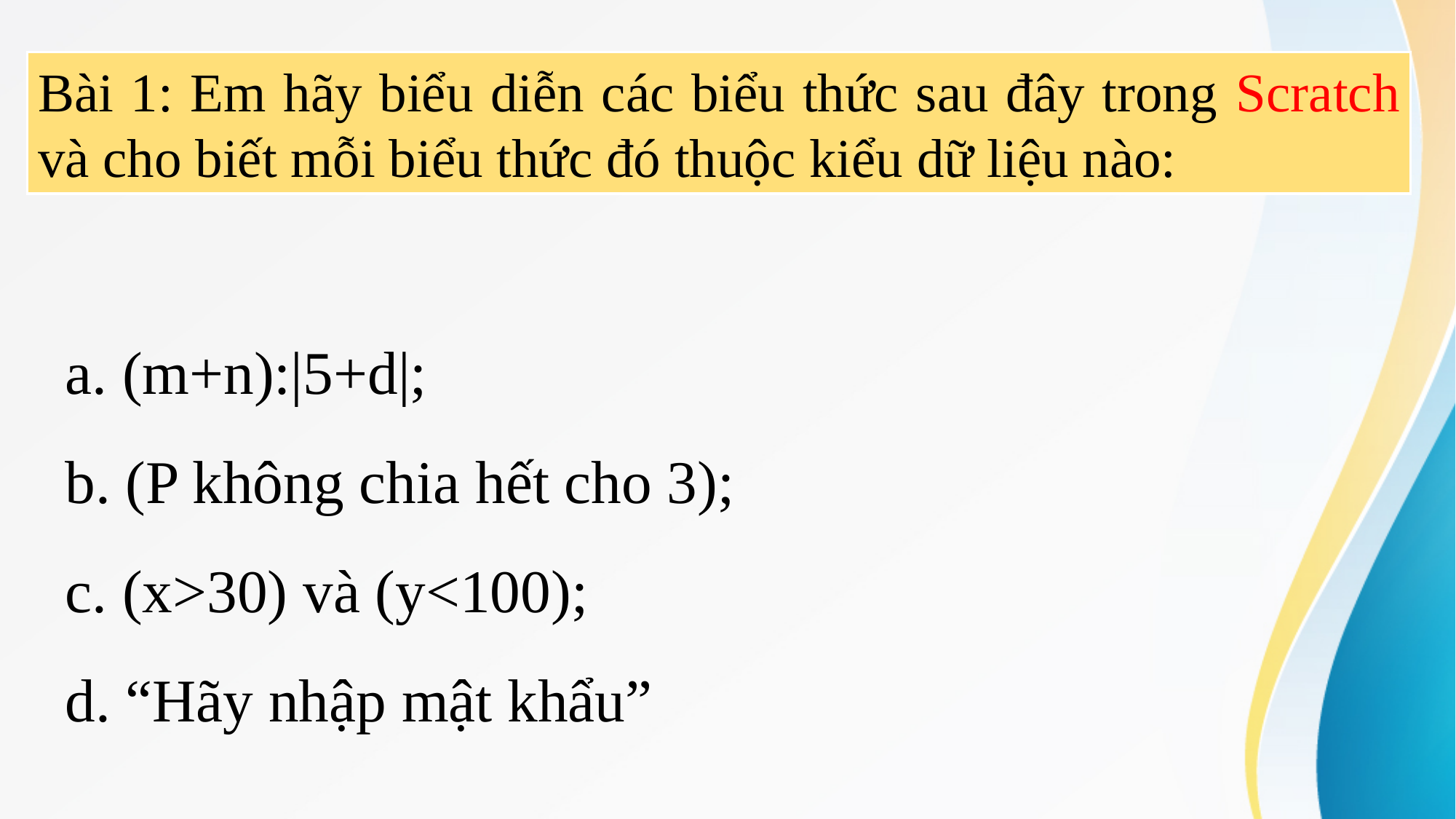

Bài 1: Em hãy biểu diễn các biểu thức sau đây trong Scratch và cho biết mỗi biểu thức đó thuộc kiểu dữ liệu nào:
a. (m+n):|5+d|;
b. (P không chia hết cho 3);
c. (x>30) và (y<100);
d. “Hãy nhập mật khẩu”